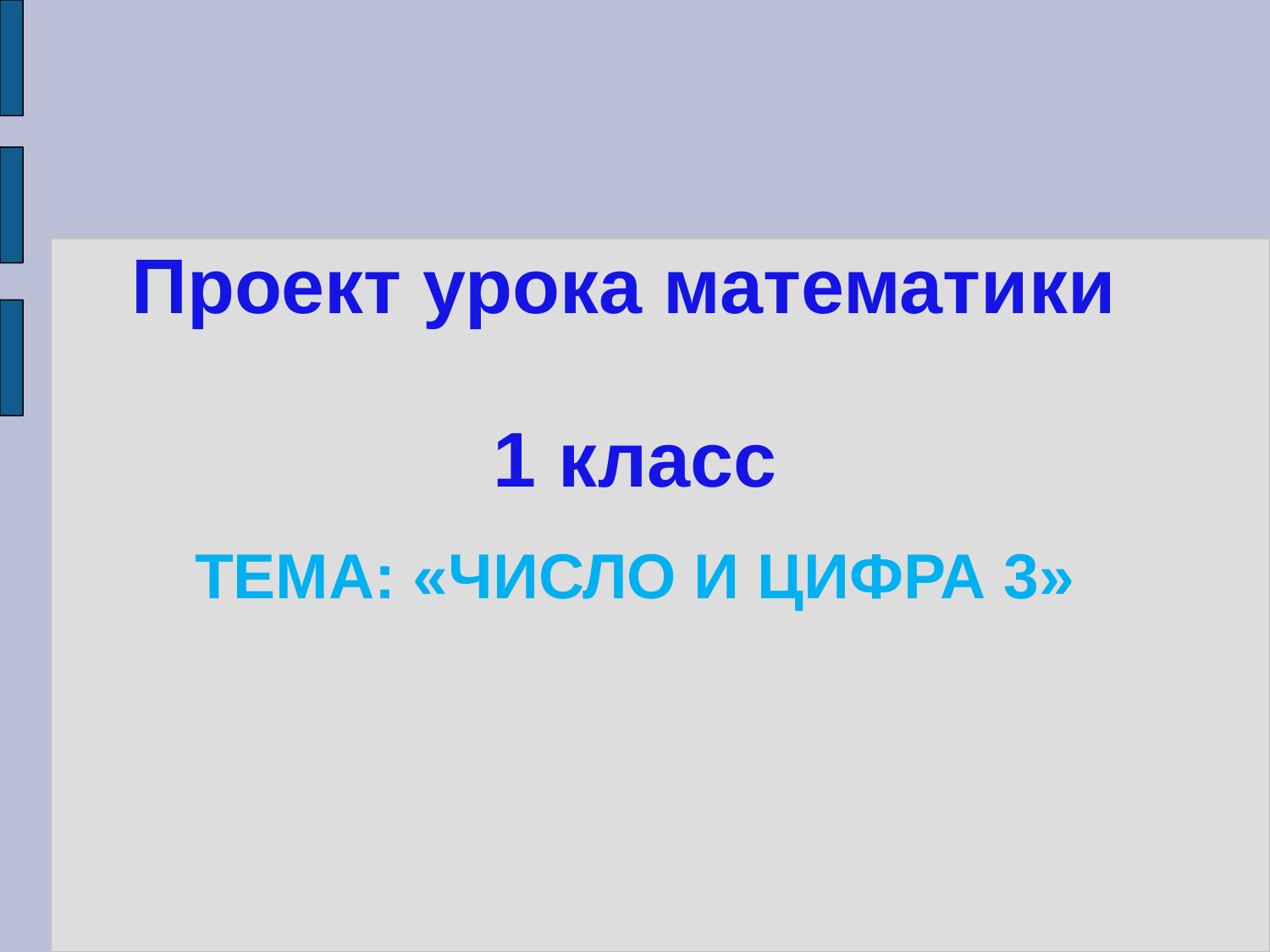

# Проект урока математики 1 класс
Тема: «Число и цифра 3»